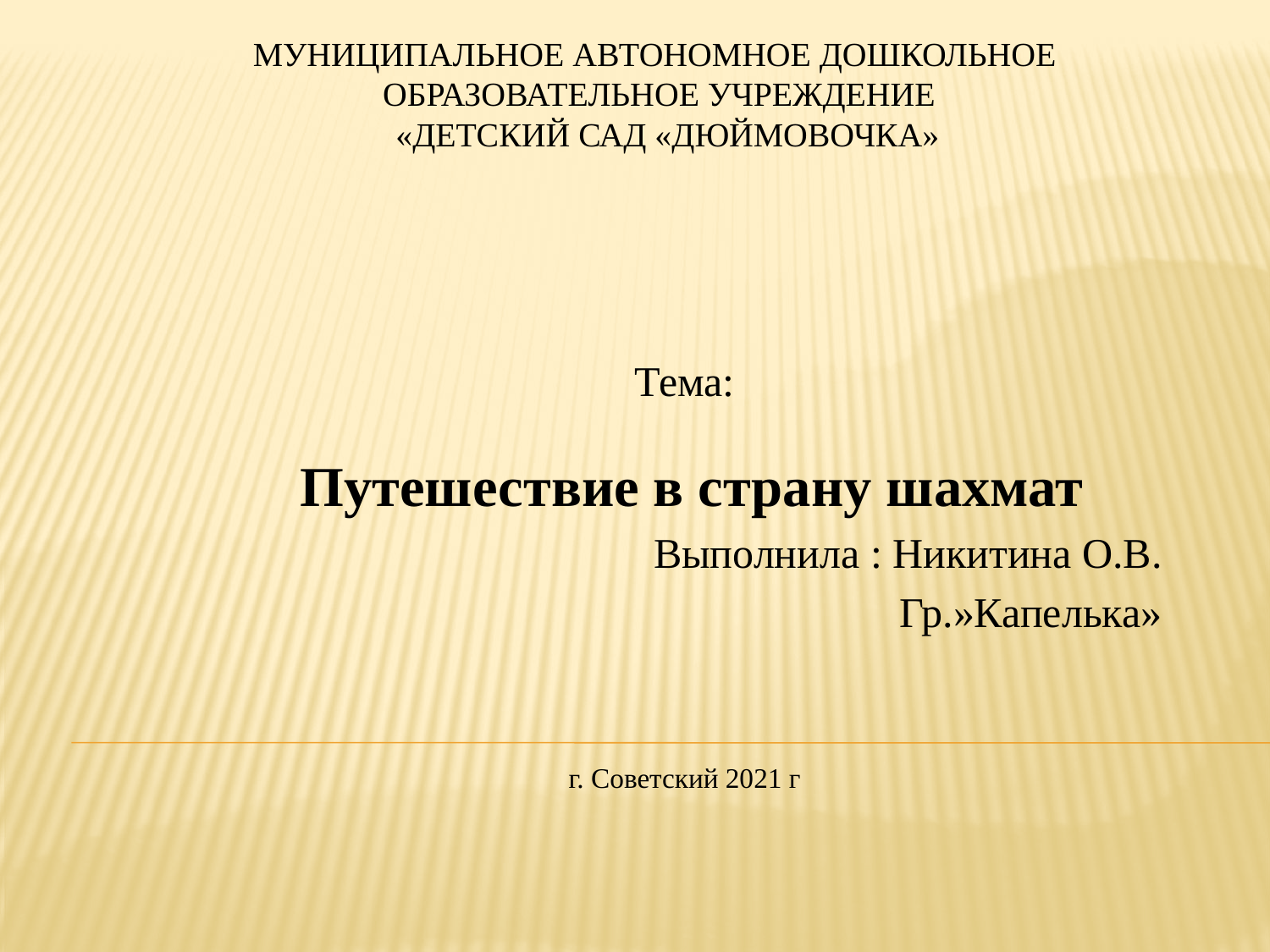

# Муниципальное автономное дошкольное образовательное учреждение «Детский сад «Дюймовочка»
Тема:
 Путешествие в страну шахмат
Выполнила : Никитина О.В.
Гр.»Капелька»

г. Советский 2021 г